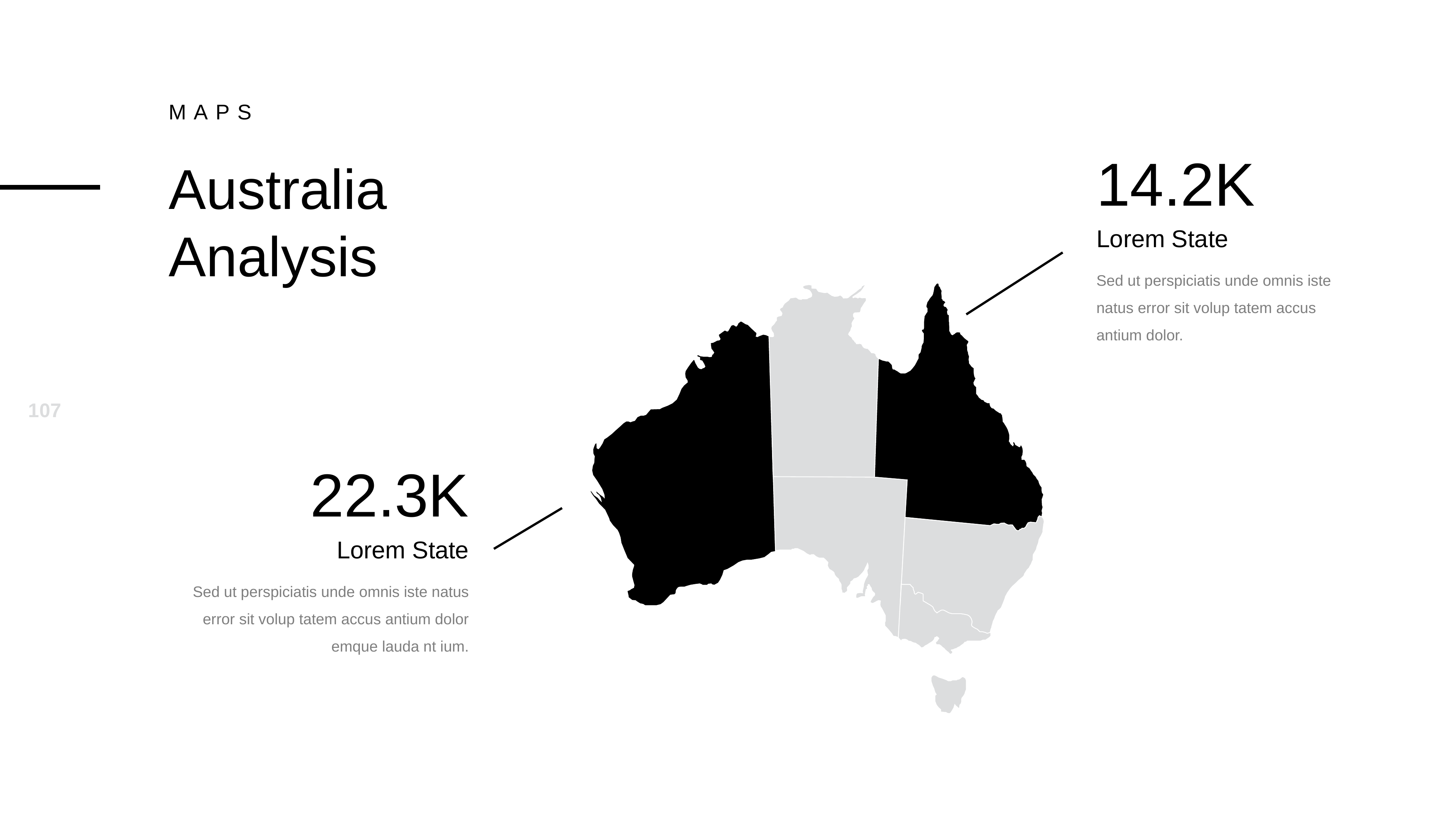

maps
14.2K
Australia
Analysis
Lorem State
Sed ut perspiciatis unde omnis iste natus error sit volup tatem accus antium dolor.

22.3K
Lorem State
Sed ut perspiciatis unde omnis iste natus error sit volup tatem accus antium dolor emque lauda nt ium.